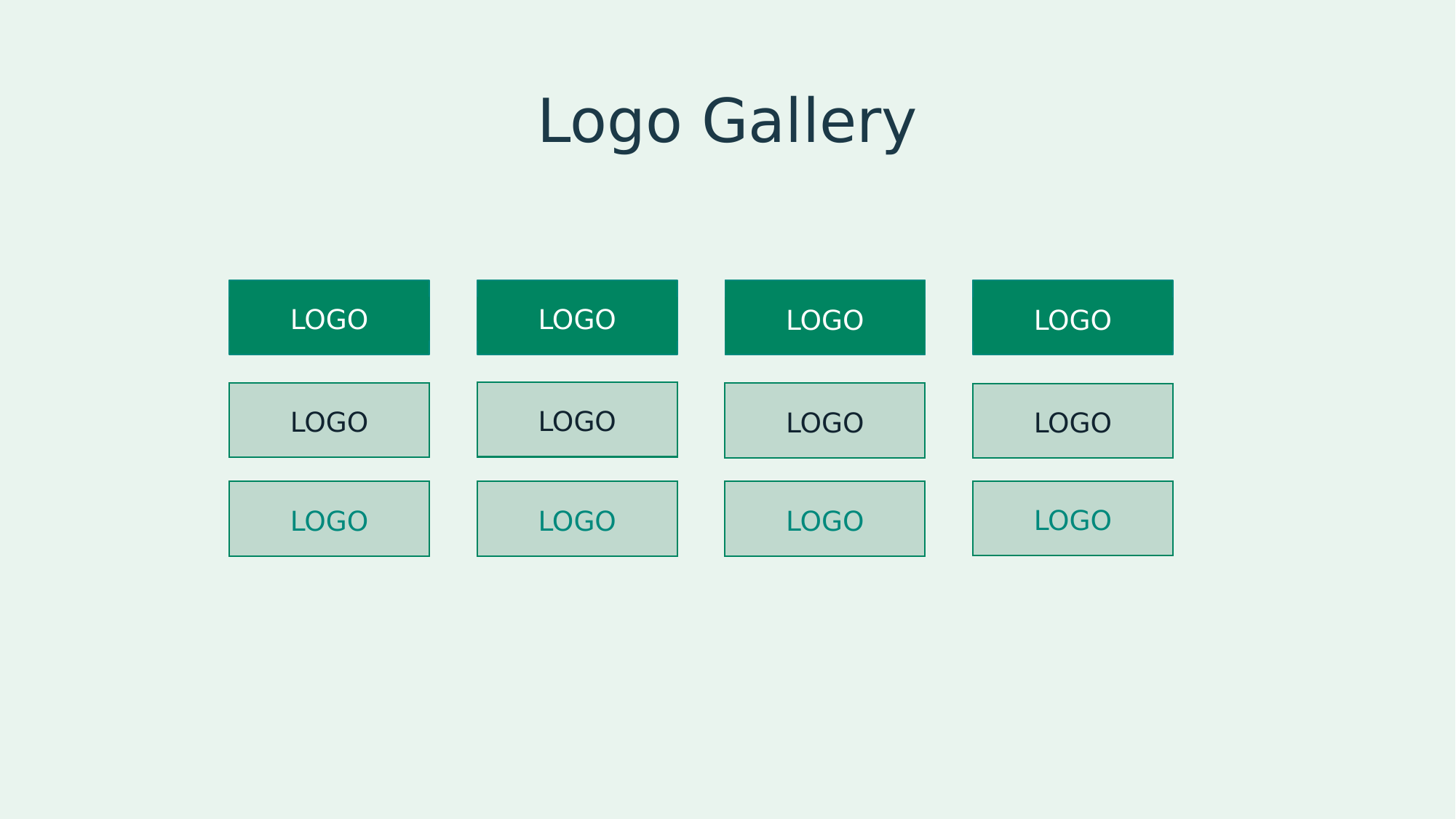

# Logo Gallery

LOGO
LOGO
LOGO
LOGO

LOGO
LOGO
LOGO
LOGO

LOGO
LOGO
LOGO
LOGO